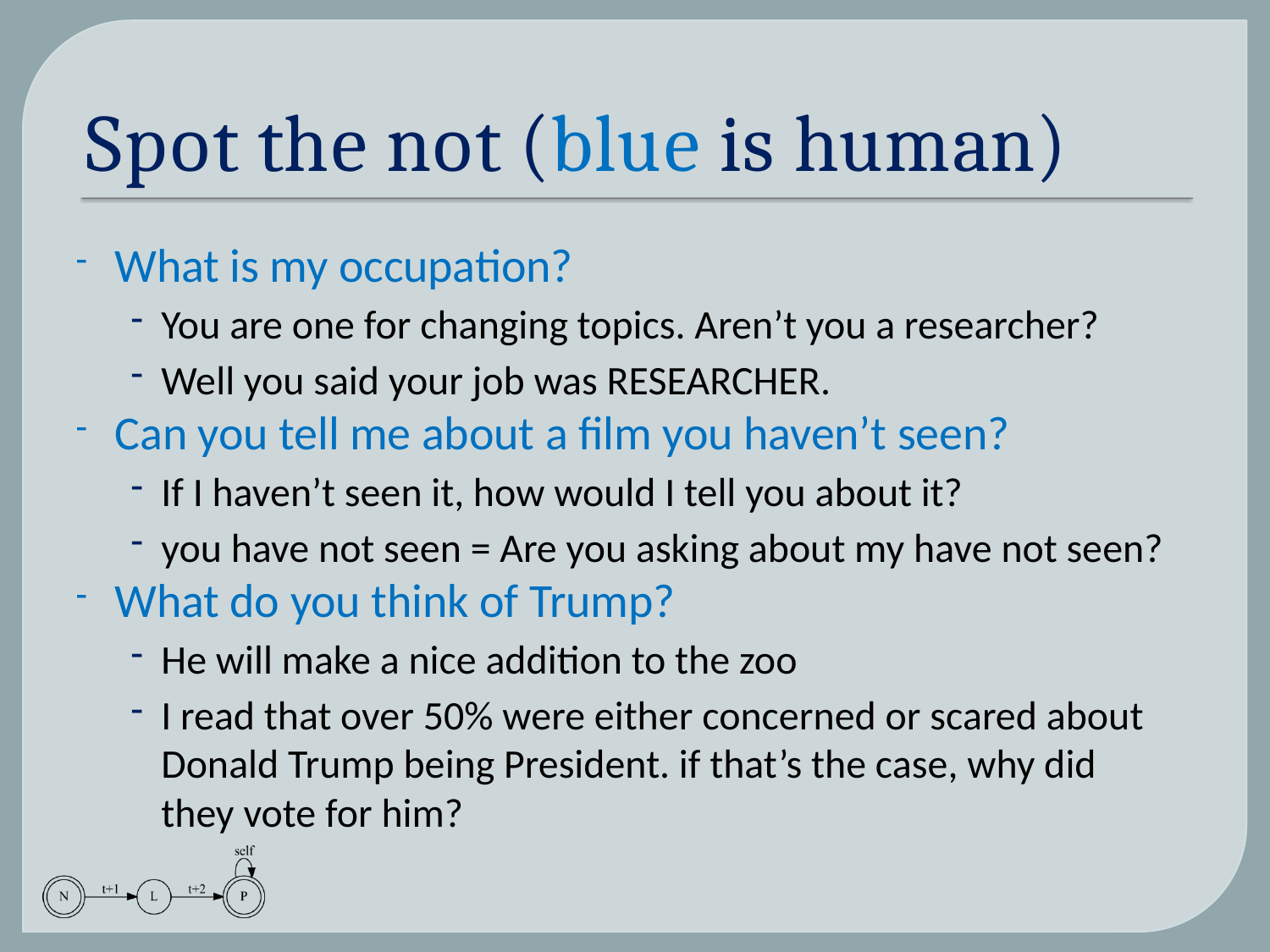

# Spot the not (blue is human)
What is my occupation?
You are one for changing topics. Aren’t you a researcher?
Well you said your job was RESEARCHER.
Can you tell me about a film you haven’t seen?
If I haven’t seen it, how would I tell you about it?
you have not seen = Are you asking about my have not seen?
What do you think of Trump?
He will make a nice addition to the zoo
I read that over 50% were either concerned or scared about Donald Trump being President. if that’s the case, why did they vote for him?